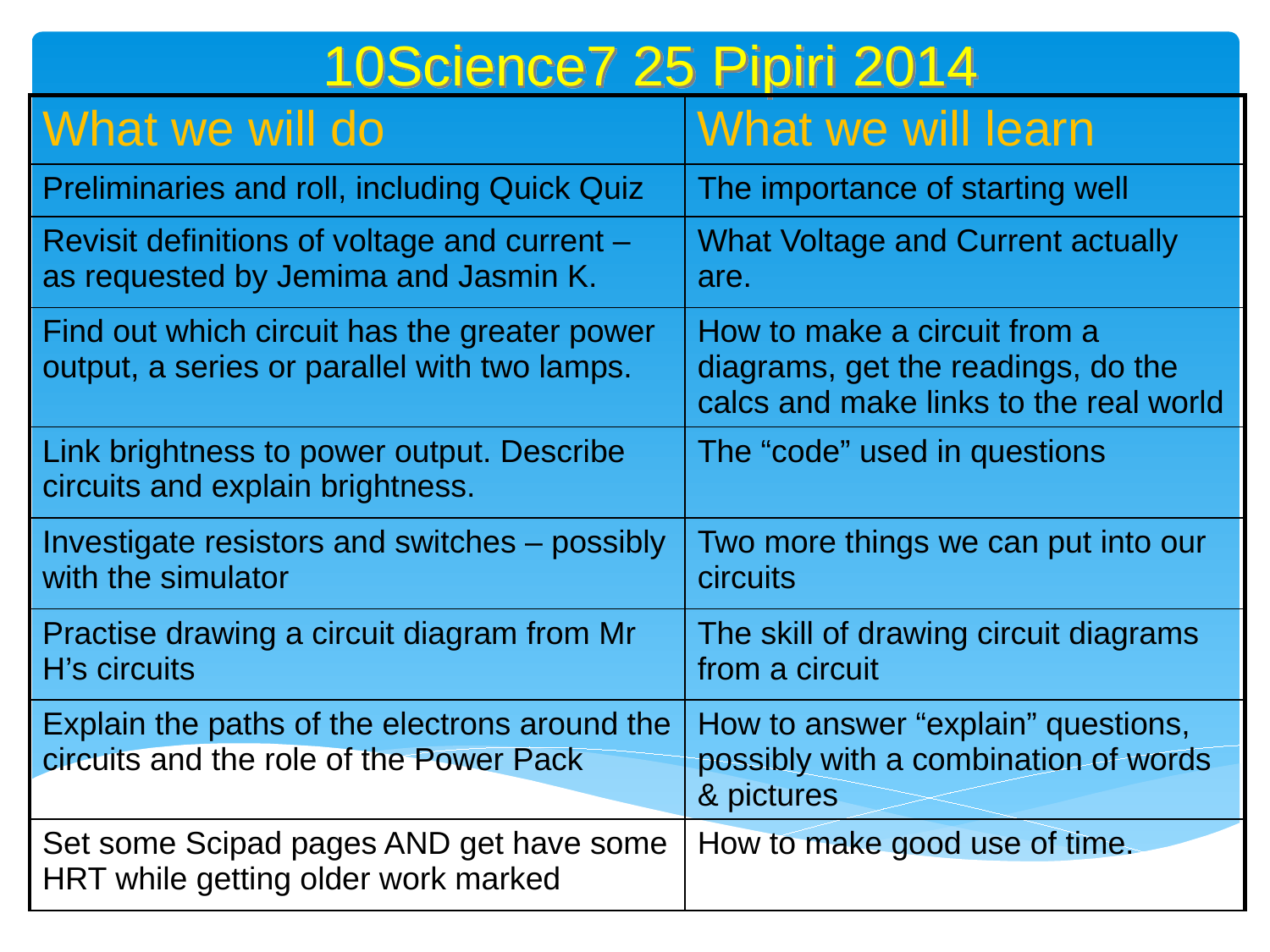

10Science7 25 Pipiri 2014
| What we will do | What we will learn |
| --- | --- |
| Preliminaries and roll, including Quick Quiz | The importance of starting well |
| Revisit definitions of voltage and current – as requested by Jemima and Jasmin K. | What Voltage and Current actually are. |
| Find out which circuit has the greater power output, a series or parallel with two lamps. | How to make a circuit from a diagrams, get the readings, do the calcs and make links to the real world |
| Link brightness to power output. Describe circuits and explain brightness. | The “code” used in questions |
| Investigate resistors and switches – possibly with the simulator | Two more things we can put into our circuits |
| Practise drawing a circuit diagram from Mr H’s circuits | The skill of drawing circuit diagrams from a circuit |
| Explain the paths of the electrons around the circuits and the role of the Power Pack | How to answer “explain” questions, possibly with a combination of words & pictures |
| Set some Scipad pages AND get have some HRT while getting older work marked | How to make good use of time. |